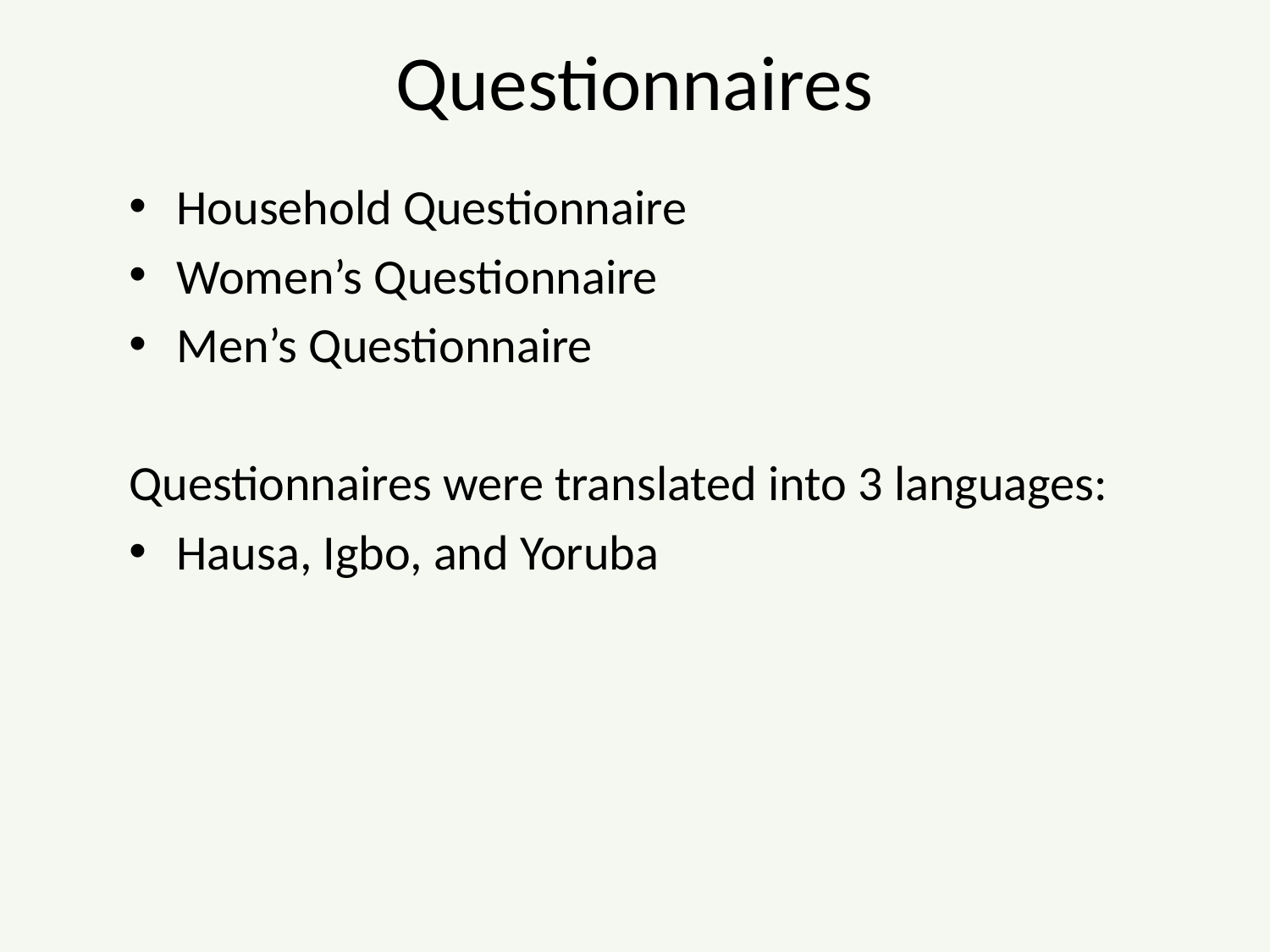

Questionnaires
Household Questionnaire
Women’s Questionnaire
Men’s Questionnaire

Questionnaires were translated into 3 languages:
Hausa, Igbo, and Yoruba